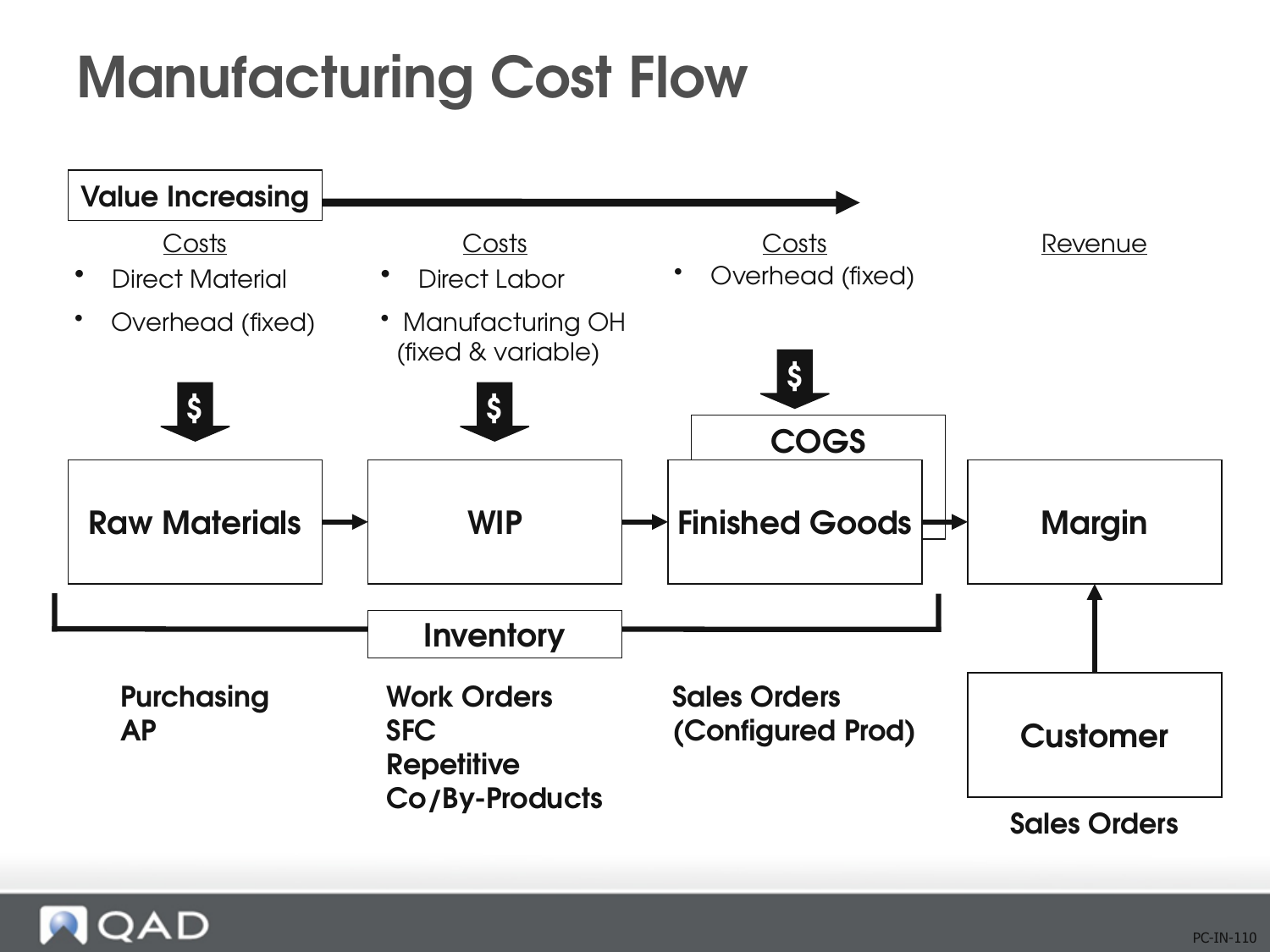

# Manufacturing Cost Flow
Value Increasing

Revenue
Costs
Costs
Costs
 Direct Material
 Overhead (fixed)
 Direct Labor
 Manufacturing OH
(fixed & variable)
 Overhead (fixed)

$
$

$

COGS
Raw Materials
WIP
Finished Goods
Margin

Inventory
Purchasing
AP
Work Orders
SFC
Repetitive
Co/By-Products
Sales Orders
(Configured Prod)
Customer
Sales Orders
PC-IN-110